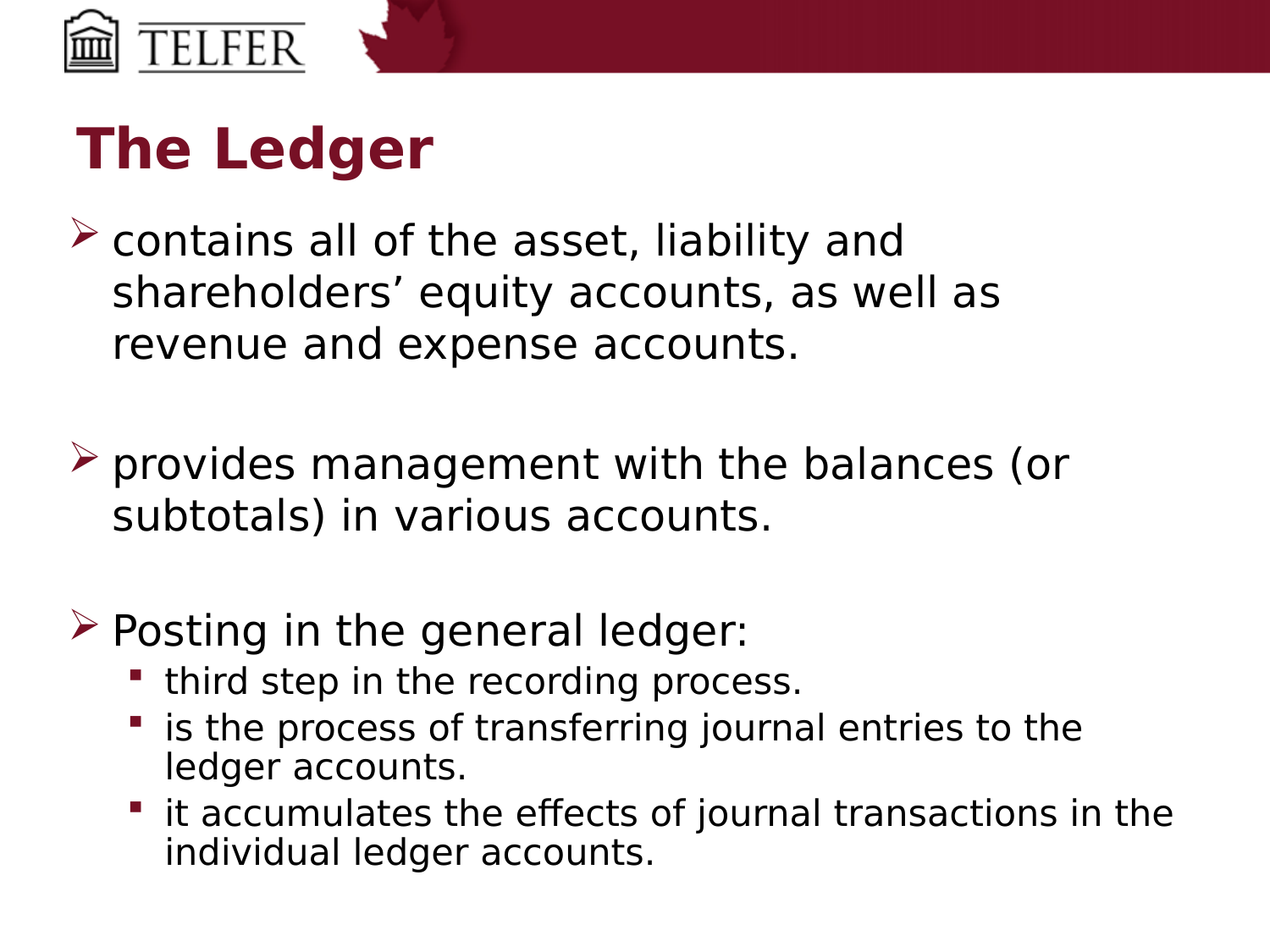

# The Ledger
contains all of the asset, liability and shareholders’ equity accounts, as well as revenue and expense accounts.

provides management with the balances (or subtotals) in various accounts.

Posting in the general ledger:
third step in the recording process.
is the process of transferring journal entries to the ledger accounts.
it accumulates the effects of journal transactions in the individual ledger accounts.